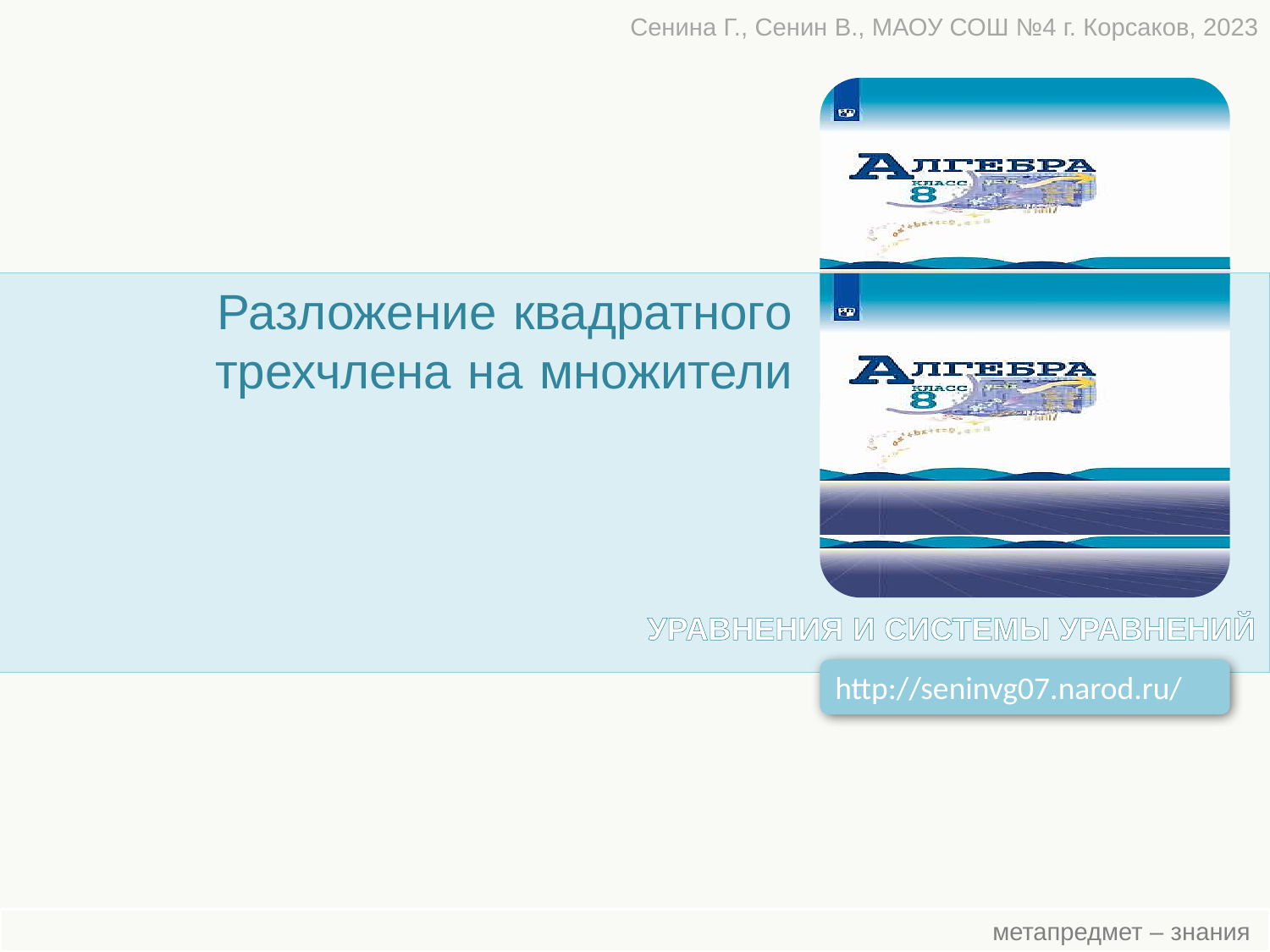

Сенина Г., Сенин В., МАОУ СОШ №4 г. Корсаков, 2023

Разложение квадратного трехчлена на множители
УРАВНЕНИЯ И СИСТЕМЫ УРАВНЕНИЙ
http://seninvg07.narod.ru/
  метапредмет – знания